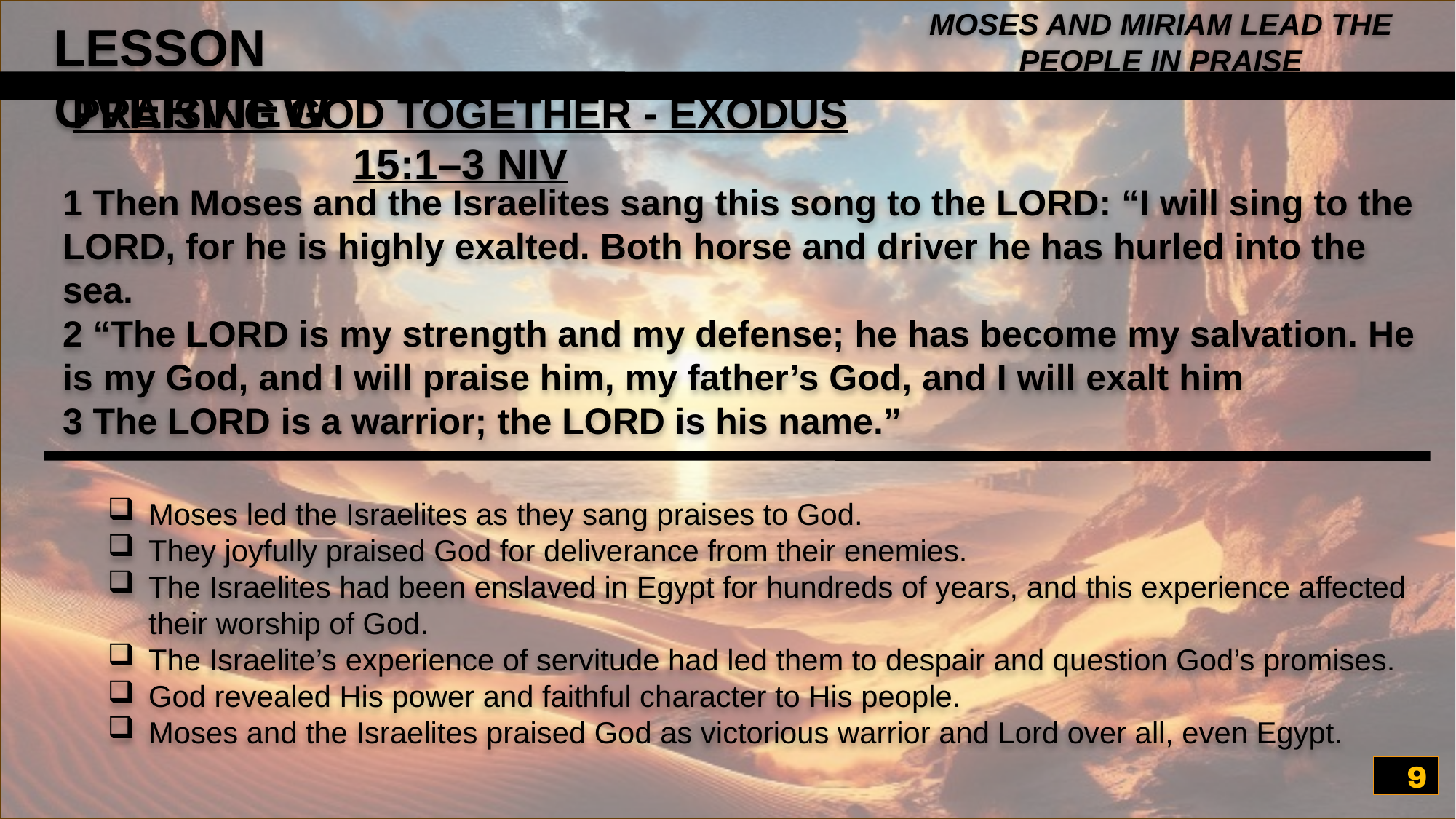

LESSON OVERVIEW
Moses and Miriam Lead the People in Praise

Praising God Together - Exodus 15:1–3 NIV
1 Then Moses and the Israelites sang this song to the LORD: “I will sing to the LORD, for he is highly exalted. Both horse and driver he has hurled into the sea.
2 “The LORD is my strength and my defense; he has become my salvation. He is my God, and I will praise him, my father’s God, and I will exalt him
3 The LORD is a warrior; the LORD is his name.”

Moses led the Israelites as they sang praises to God.
They joyfully praised God for deliverance from their enemies.
The Israelites had been enslaved in Egypt for hundreds of years, and this experience affected their worship of God.
The Israelite’s experience of servitude had led them to despair and question God’s promises.
God revealed His power and faithful character to His people.
Moses and the Israelites praised God as victorious warrior and Lord over all, even Egypt.
9